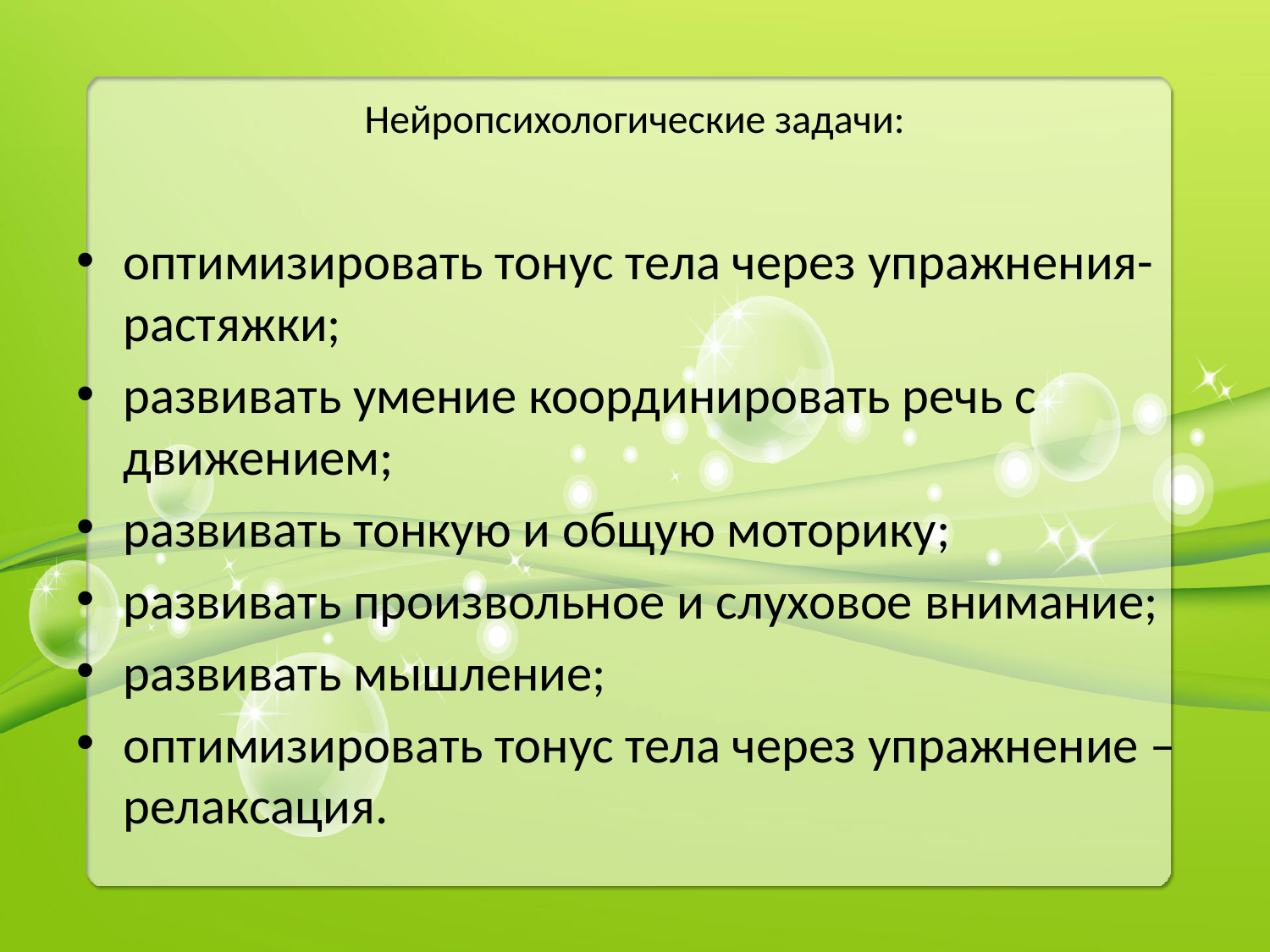

# Нейропсихологические задачи:
оптимизировать тонус тела через упражнения-растяжки;
развивать умение координировать речь с движением;
развивать тонкую и общую моторику;
развивать произвольное и слуховое внимание;
развивать мышление;
оптимизировать тонус тела через упражнение – релаксация.